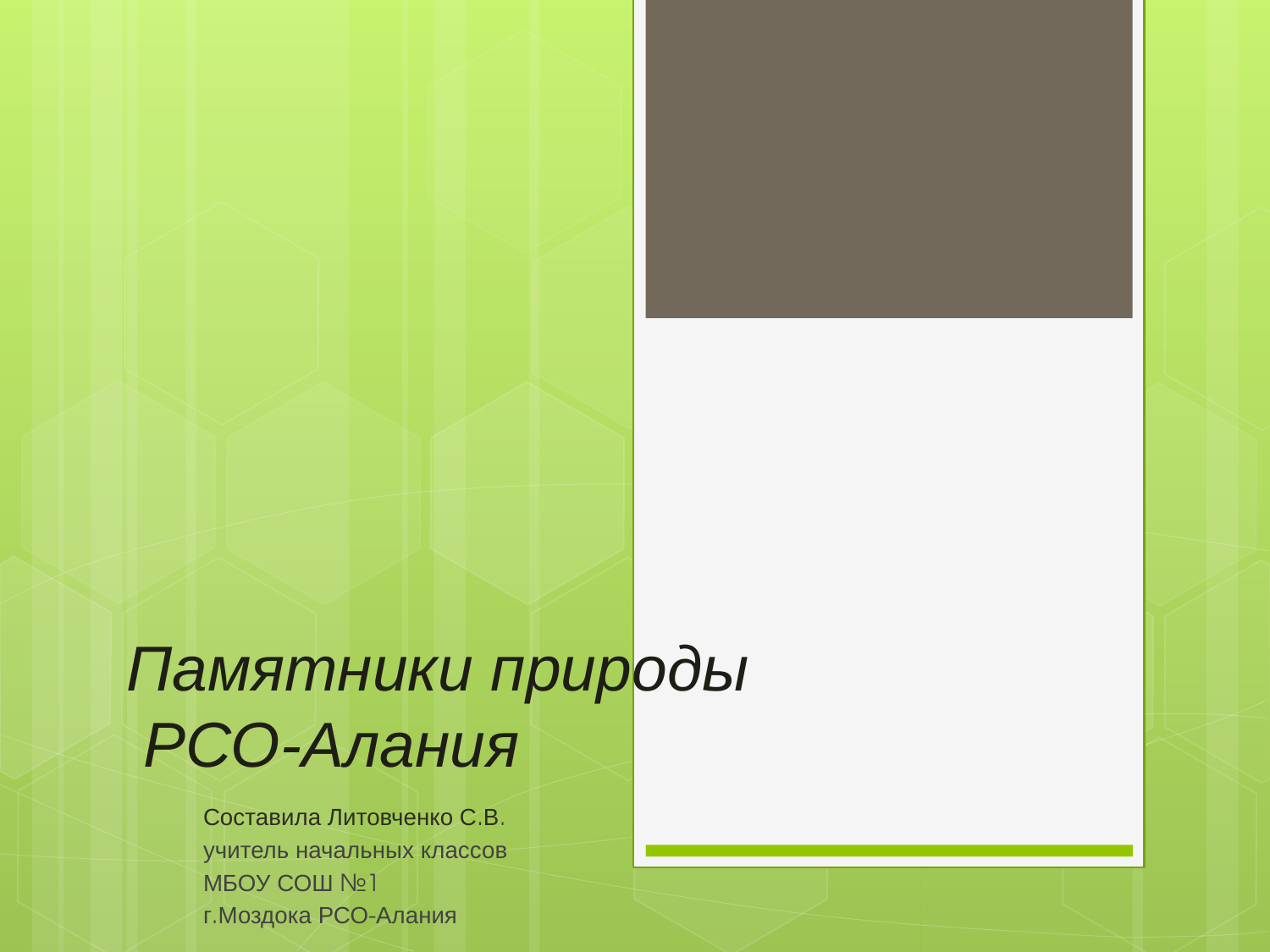

# Памятники природы РСО-Алания
Составила Литовченко С.В.
учитель начальных классов
МБОУ СОШ №1
г.Моздока РСО-Алания